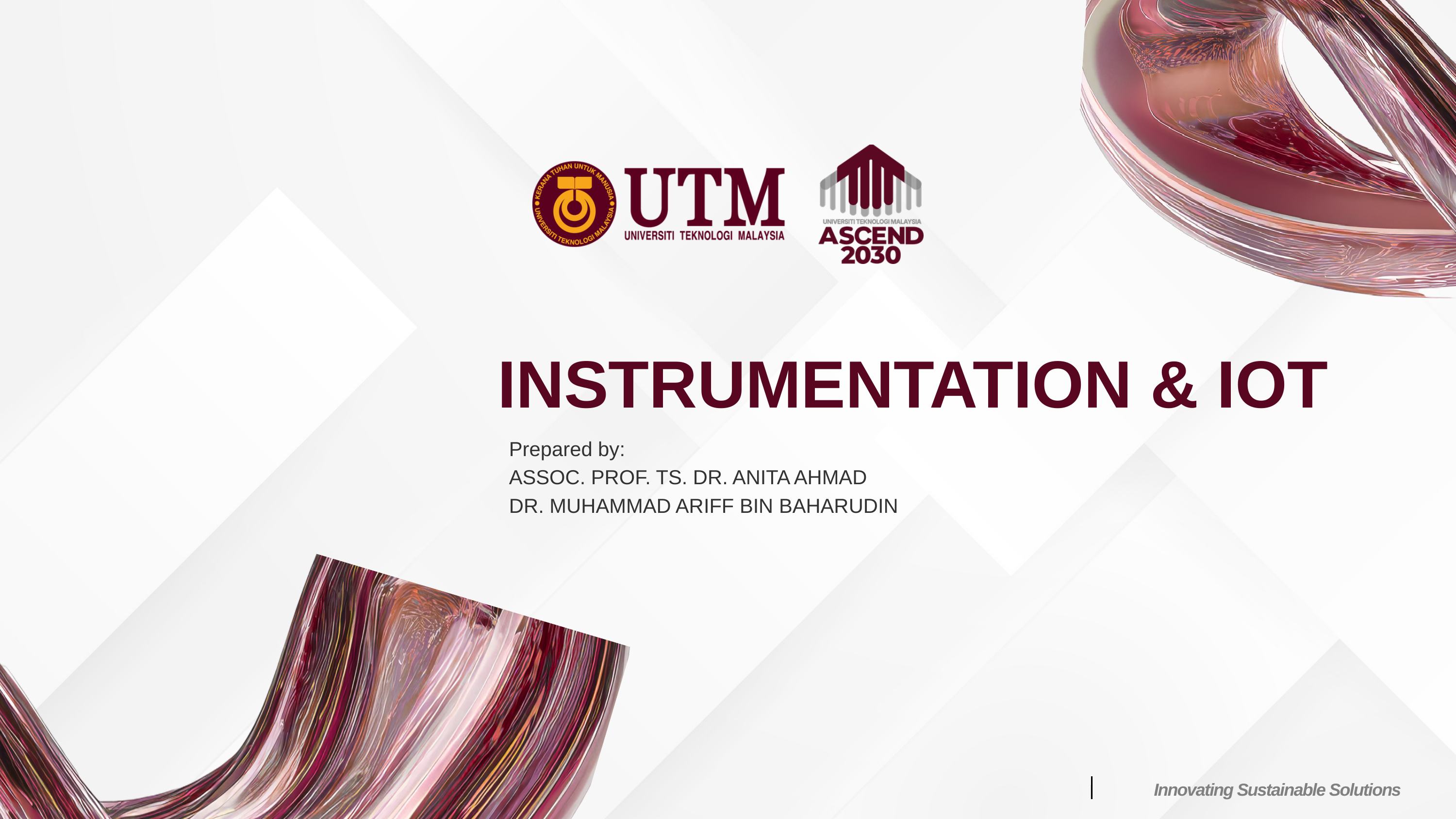

INSTRUMENTATION & IOT
Prepared by:
ASSOC. PROF. TS. DR. ANITA AHMAD
DR. MUHAMMAD ARIFF BIN BAHARUDIN

Innovating Sustainable Solutions